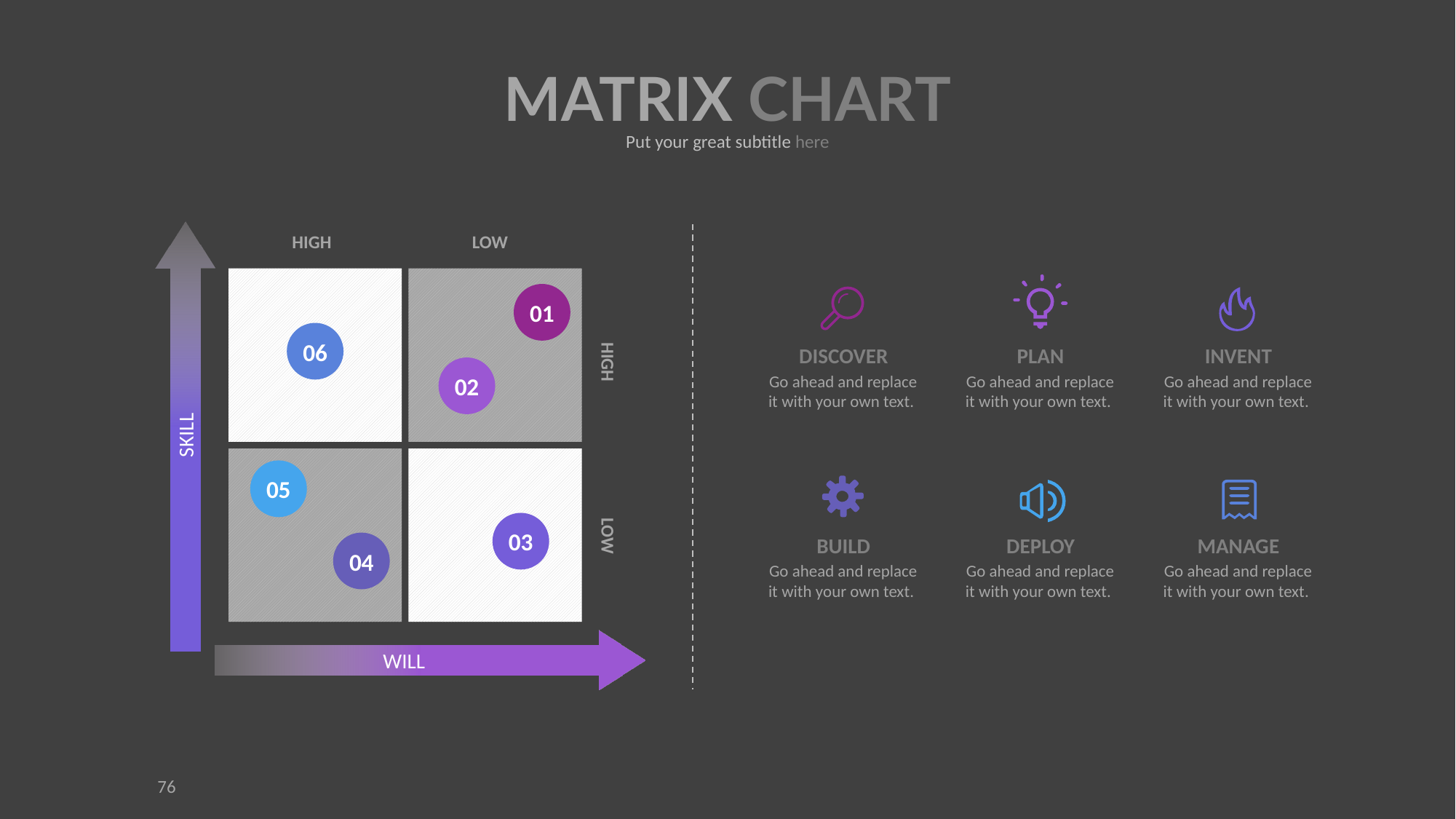

MATRIX CHART
Put your great subtitle here

SKILL
HIGH
LOW

01

06
DISCOVER
PLAN
INVENT
HIGH

02
Go ahead and replace it with your own text.
Go ahead and replace it with your own text.
Go ahead and replace it with your own text.

05

03
LOW
BUILD
DEPLOY
MANAGE

04
Go ahead and replace it with your own text.
Go ahead and replace it with your own text.
Go ahead and replace it with your own text.

WILL
76